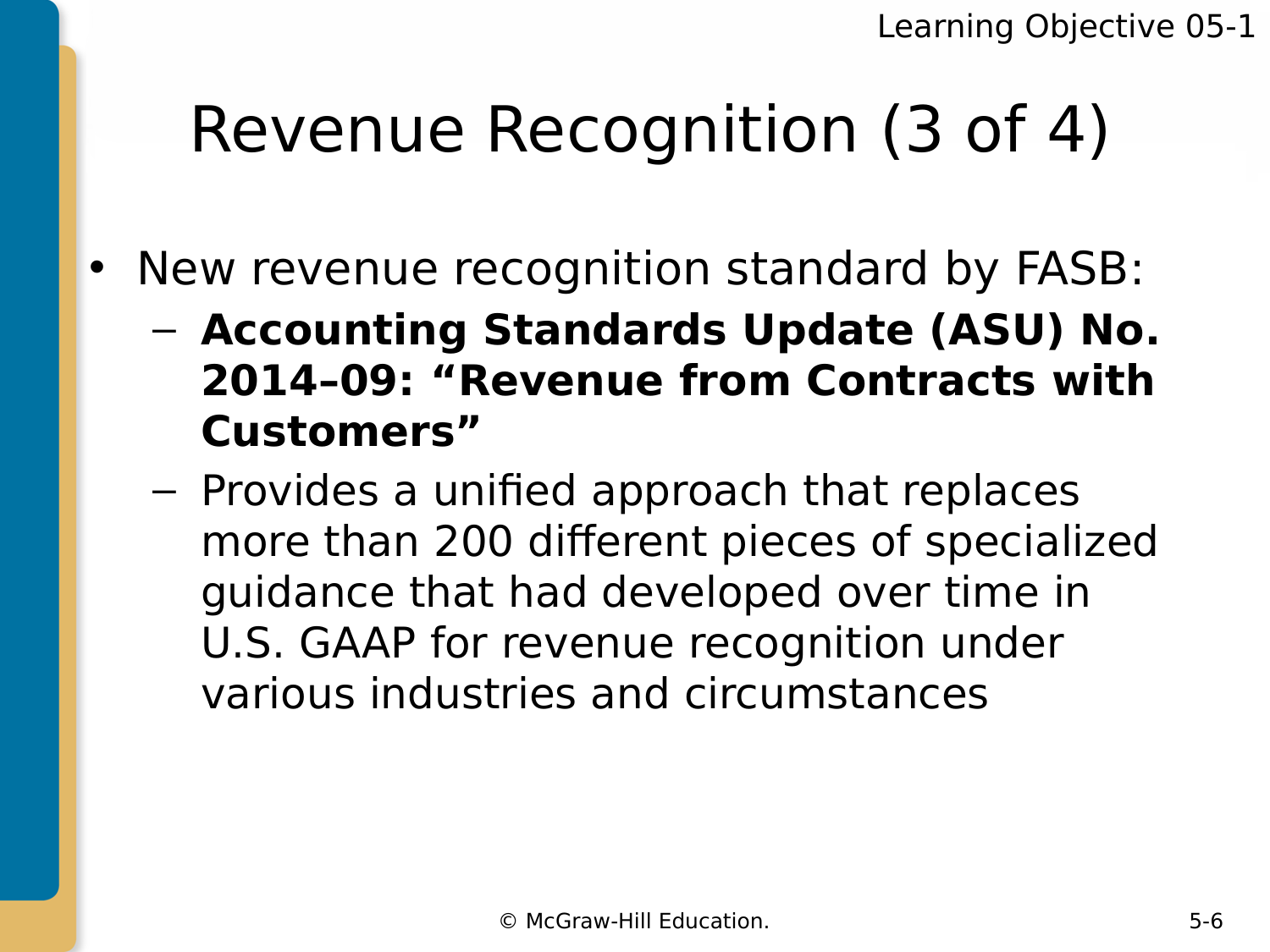

Learning Objective 05-1
# Revenue Recognition (3 of 4)
New revenue recognition standard by FASB:
Accounting Standards Update (ASU) No. 2014–09: “Revenue from Contracts with Customers”
Provides a unified approach that replaces more than 200 different pieces of specialized guidance that had developed over time in U.S. GAAP for revenue recognition under various industries and circumstances